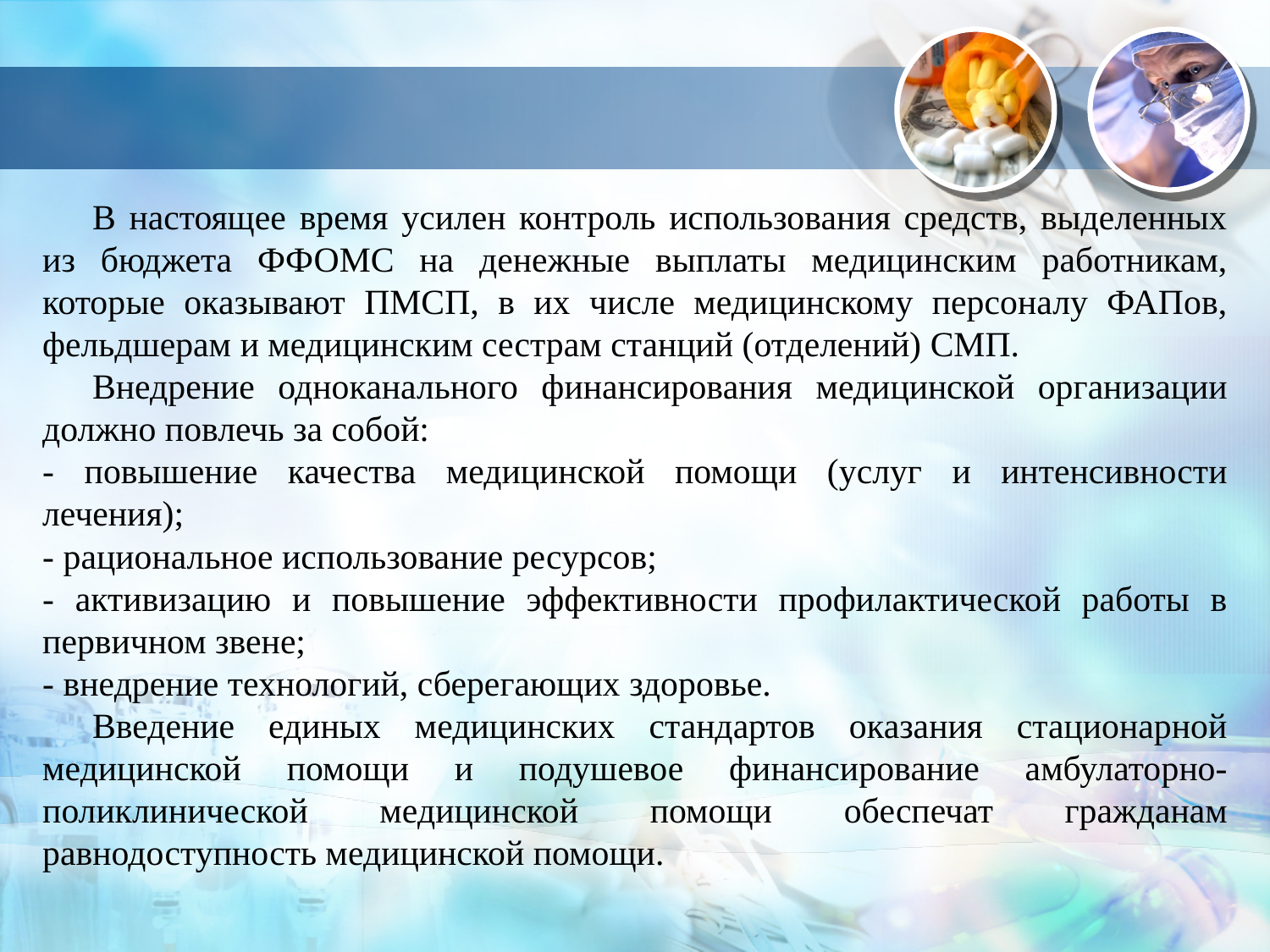

В настоящее время усилен контроль использования средств, выделенных из бюджета ФФОМС на денежные выплаты медицинским работникам, которые оказывают ПМСП, в их числе медицинскому персоналу ФАПов, фельдшерам и медицинским сестрам станций (отделений) СМП.
Внедрение одноканального финансирования медицинской организации должно повлечь за собой:
- повышение качества медицинской помощи (услуг и интенсивности лечения);
- рациональное использование ресурсов;
- активизацию и повышение эффективности профилактической работы в первичном звене;
- внедрение технологий, сберегающих здоровье.
Введение единых медицинских стандартов оказания стационарной медицинской помощи и подушевое финансирование амбулаторно-поликлинической медицинской помощи обеспечат гражданам равнодоступность медицинской помощи.